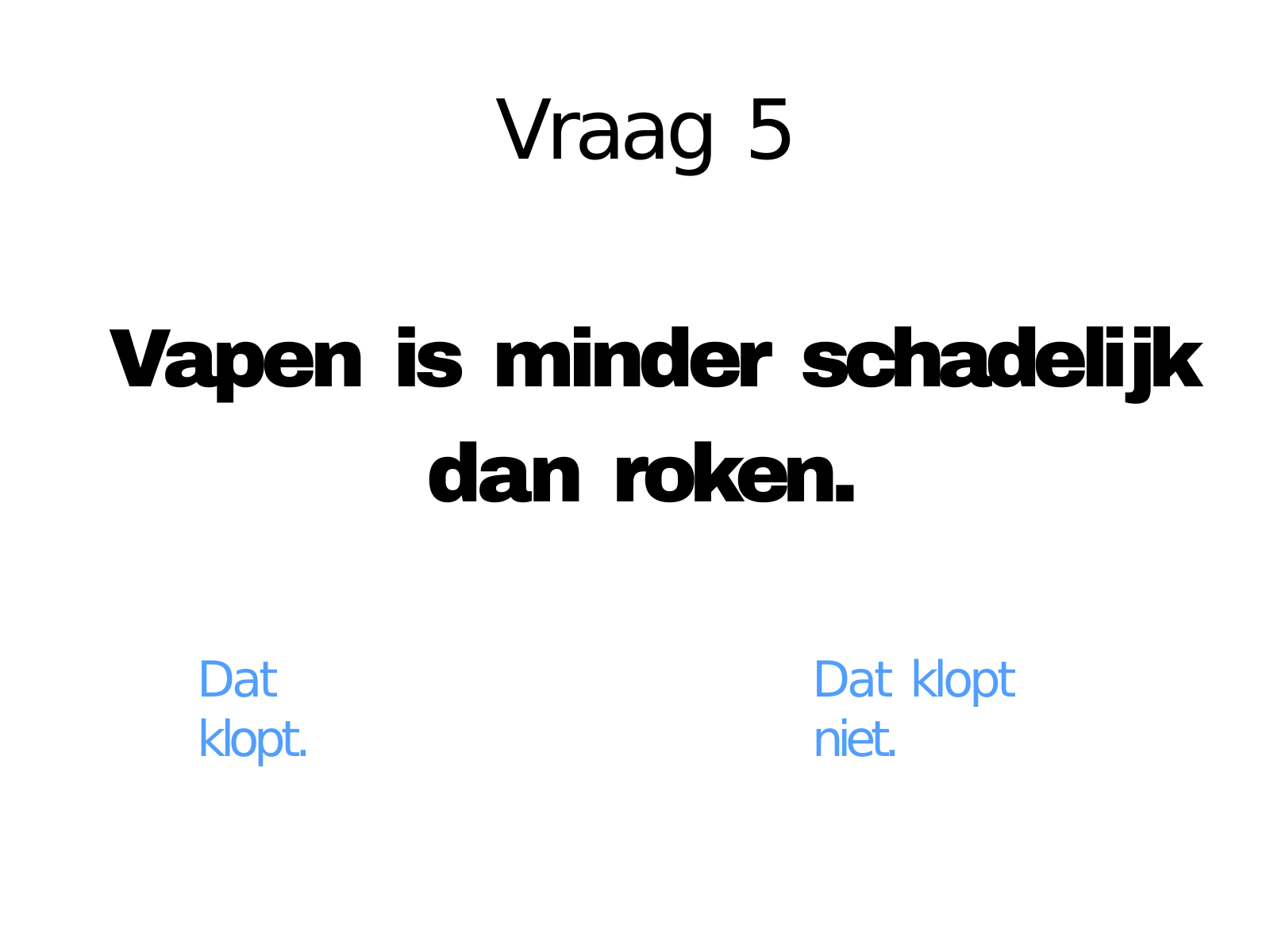

# Vraag 5
Vapen is minder schadelĳk dan roken.
Dat klopt.
Dat klopt niet.